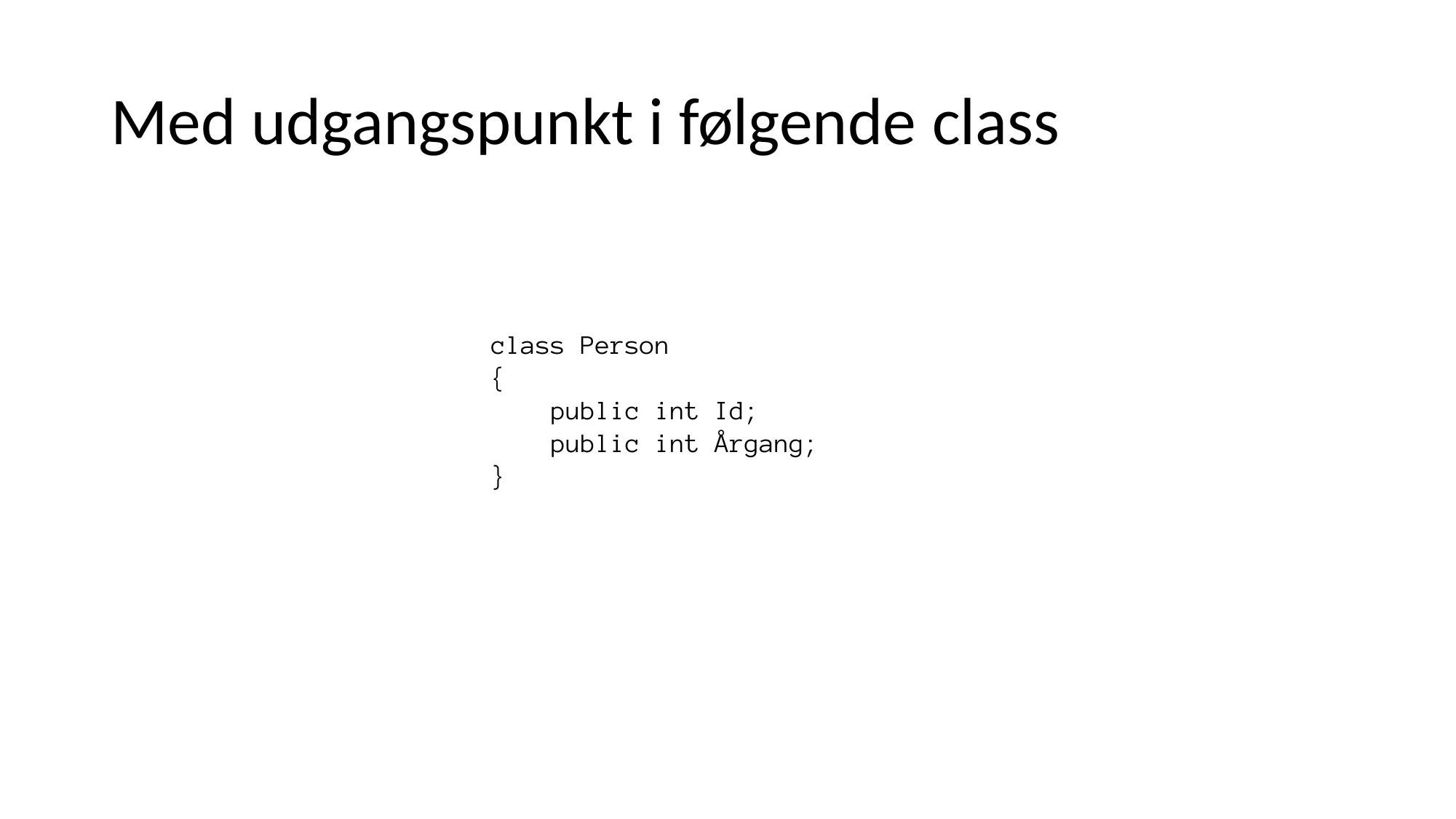

# Med udgangspunkt i følgende class
class Person
{
    public int Id;
    public int Årgang;
}